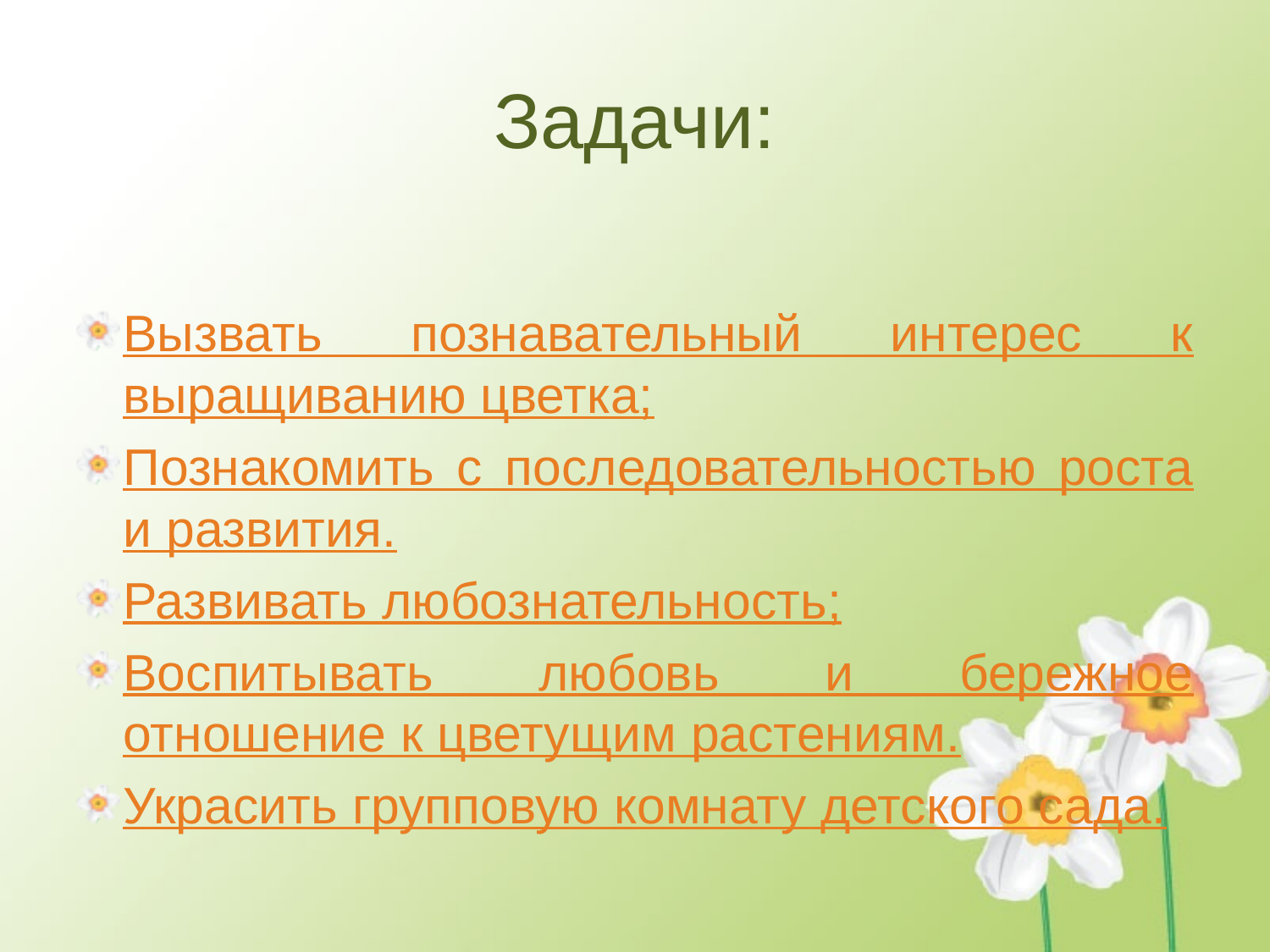

# Задачи:

Вызвать познавательный интерес к выращиванию цветка;
Познакомить с последовательностью роста и развития.
Развивать любознательность;
Воспитывать любовь и бережное отношение к цветущим растениям.
Украсить групповую комнату детского сада.